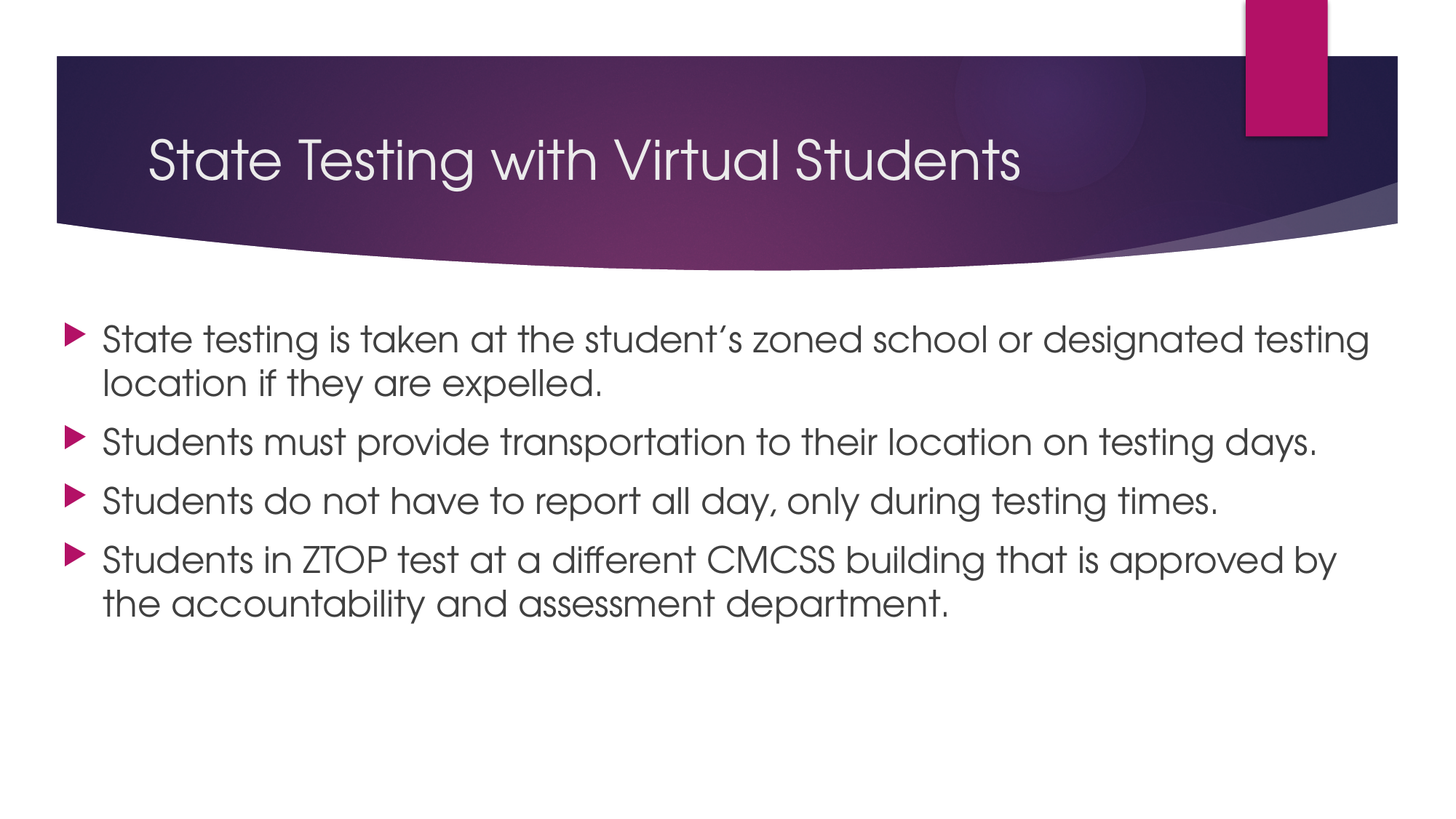

# State Testing with Virtual Students
State testing is taken at the student’s zoned school or designated testing location if they are expelled.
Students must provide transportation to their location on testing days.
Students do not have to report all day, only during testing times.
Students in ZTOP test at a different CMCSS building that is approved by the accountability and assessment department.